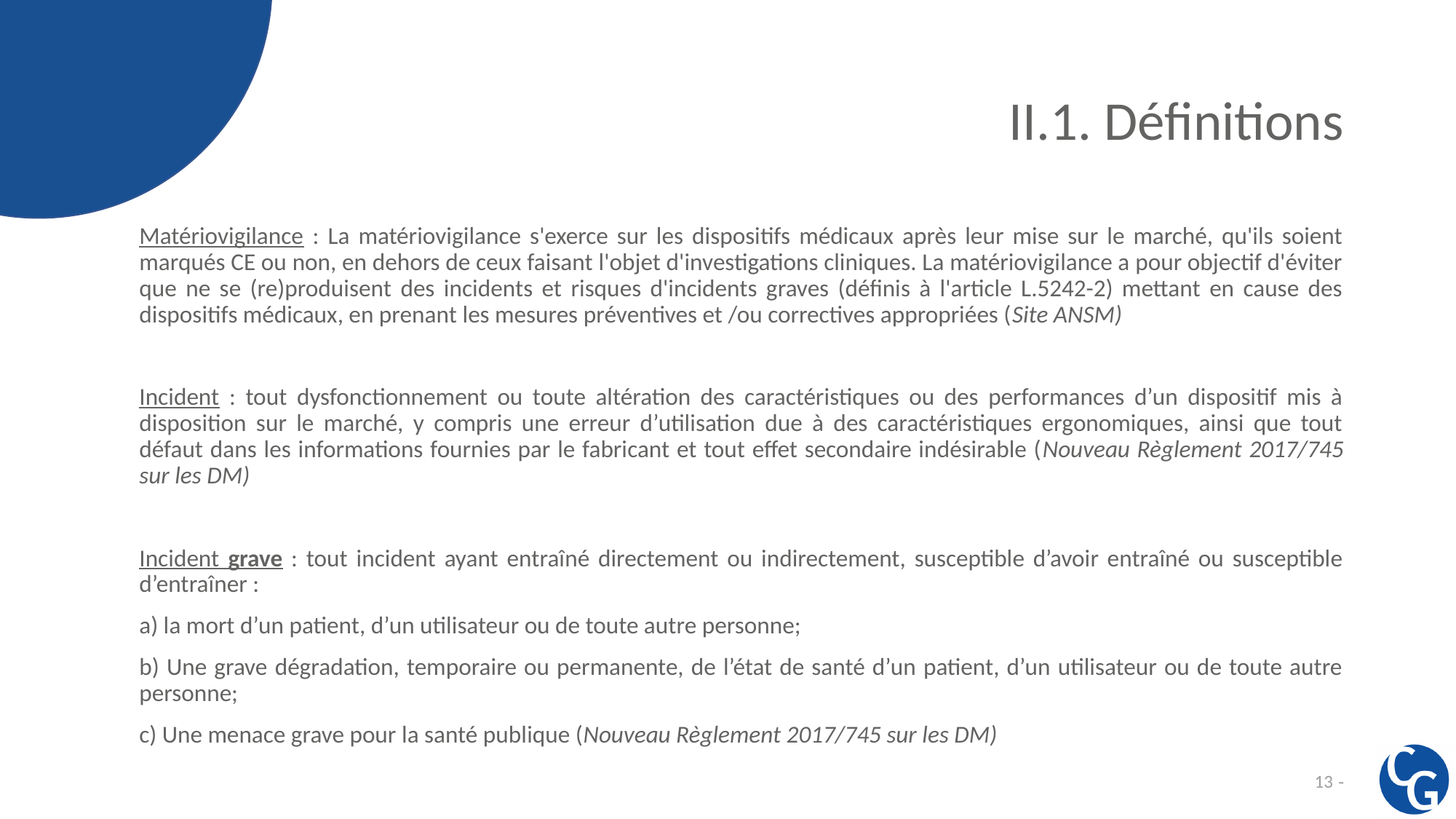

# II.1. Définitions
Matériovigilance : La matériovigilance s'exerce sur les dispositifs médicaux après leur mise sur le marché, qu'ils soient marqués CE ou non, en dehors de ceux faisant l'objet d'investigations cliniques. La matériovigilance a pour objectif d'éviter que ne se (re)produisent des incidents et risques d'incidents graves (définis à l'article L.5242-2) mettant en cause des dispositifs médicaux, en prenant les mesures préventives et /ou correctives appropriées (Site ANSM)

Incident : tout dysfonctionnement ou toute altération des caractéristiques ou des performances d’un dispositif mis à disposition sur le marché, y compris une erreur d’utilisation due à des caractéristiques ergonomiques, ainsi que tout défaut dans les informations fournies par le fabricant et tout effet secondaire indésirable (Nouveau Règlement 2017/745 sur les DM)

Incident grave : tout incident ayant entraîné directement ou indirectement, susceptible d’avoir entraîné ou susceptible d’entraîner :
a) la mort d’un patient, d’un utilisateur ou de toute autre personne;
b) Une grave dégradation, temporaire ou permanente, de l’état de santé d’un patient, d’un utilisateur ou de toute autre personne;
c) Une menace grave pour la santé publique (Nouveau Règlement 2017/745 sur les DM)
13 -